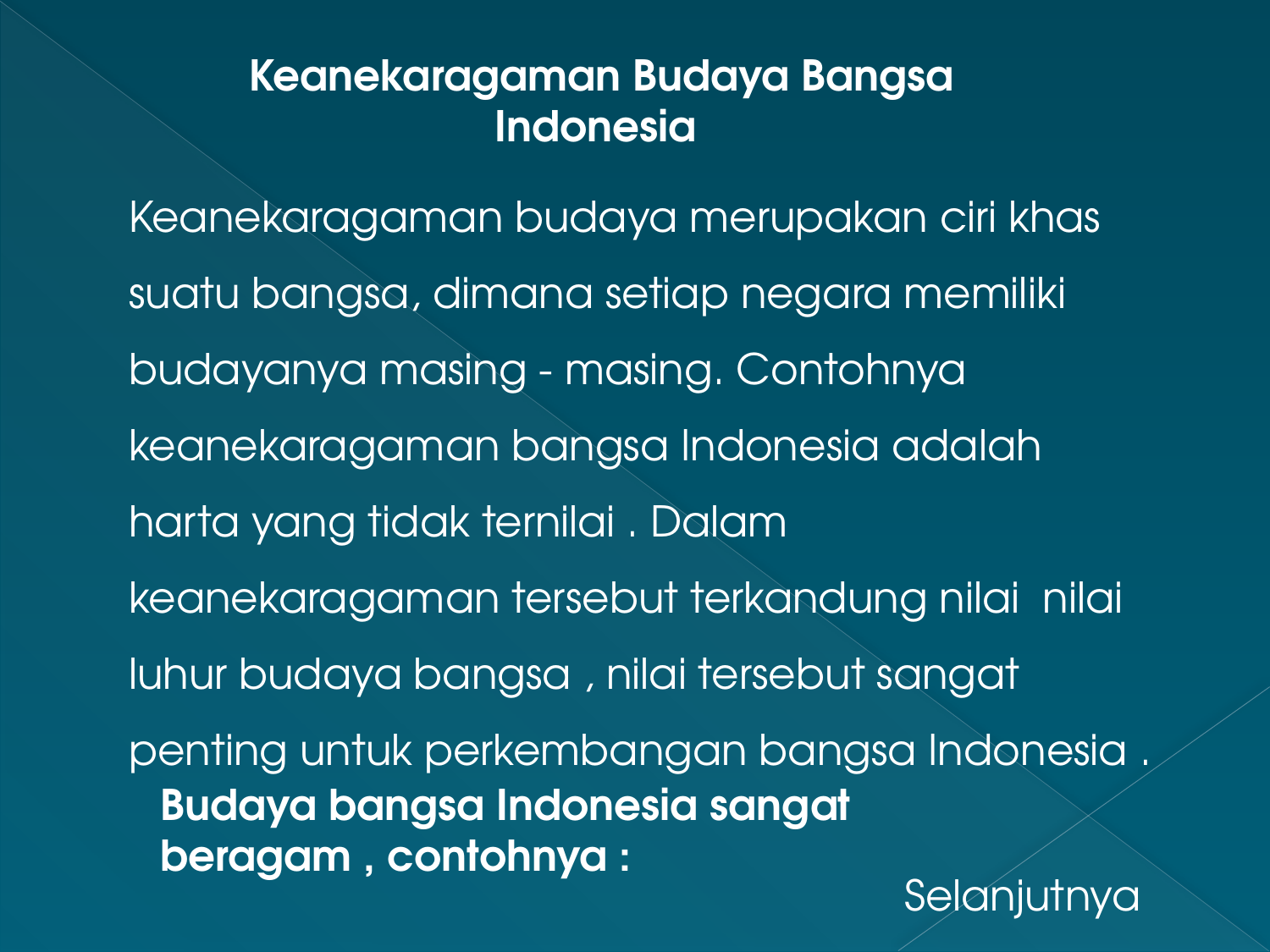

Keanekaragaman Budaya Bangsa Indonesia
Keanekaragaman budaya merupakan ciri khas suatu bangsa, dimana setiap negara memiliki budayanya masing - masing. Contohnya keanekaragaman bangsa Indonesia adalah harta yang tidak ternilai . Dalam keanekaragaman tersebut terkandung nilai  nilai luhur budaya bangsa , nilai tersebut sangat penting untuk perkembangan bangsa Indonesia .
Budaya bangsa Indonesia sangat beragam , contohnya :
Selanjutnya